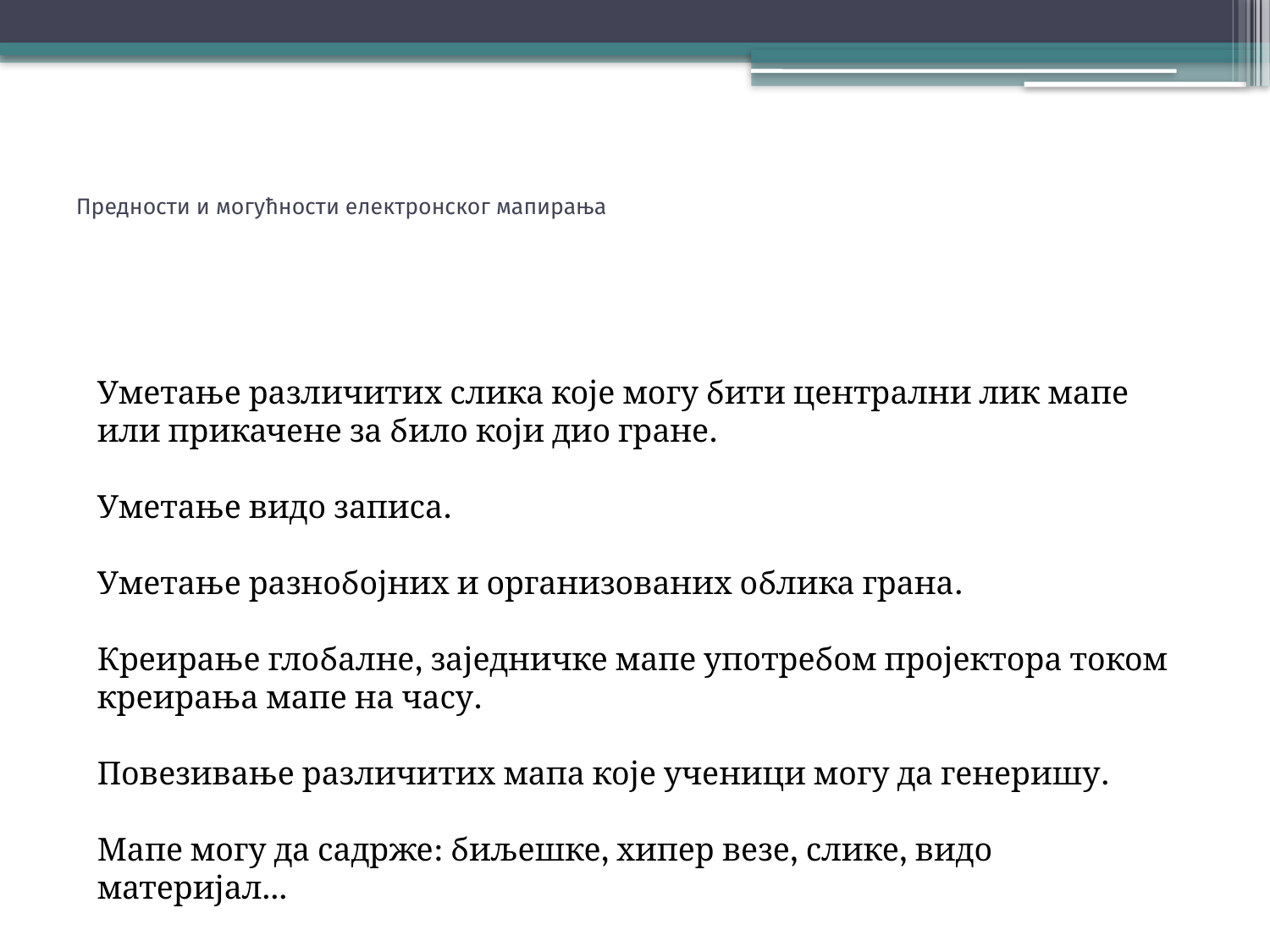

# Предности и могућности електронског мапирања

Уметање различитих слика које могу бити централни лик мапе  или прикачене за било који дио гране.

Уметање видо записа.

Уметање разнобојних и организованих облика грана.

Креирање глобалне, заједничке мапе употребом пројектора током креирања мапе на часу.

Повезивање различитих мапа које ученици могу да генеришу.

Мапе могу да садрже: биљешке, хипер везе, слике, видо материјал...